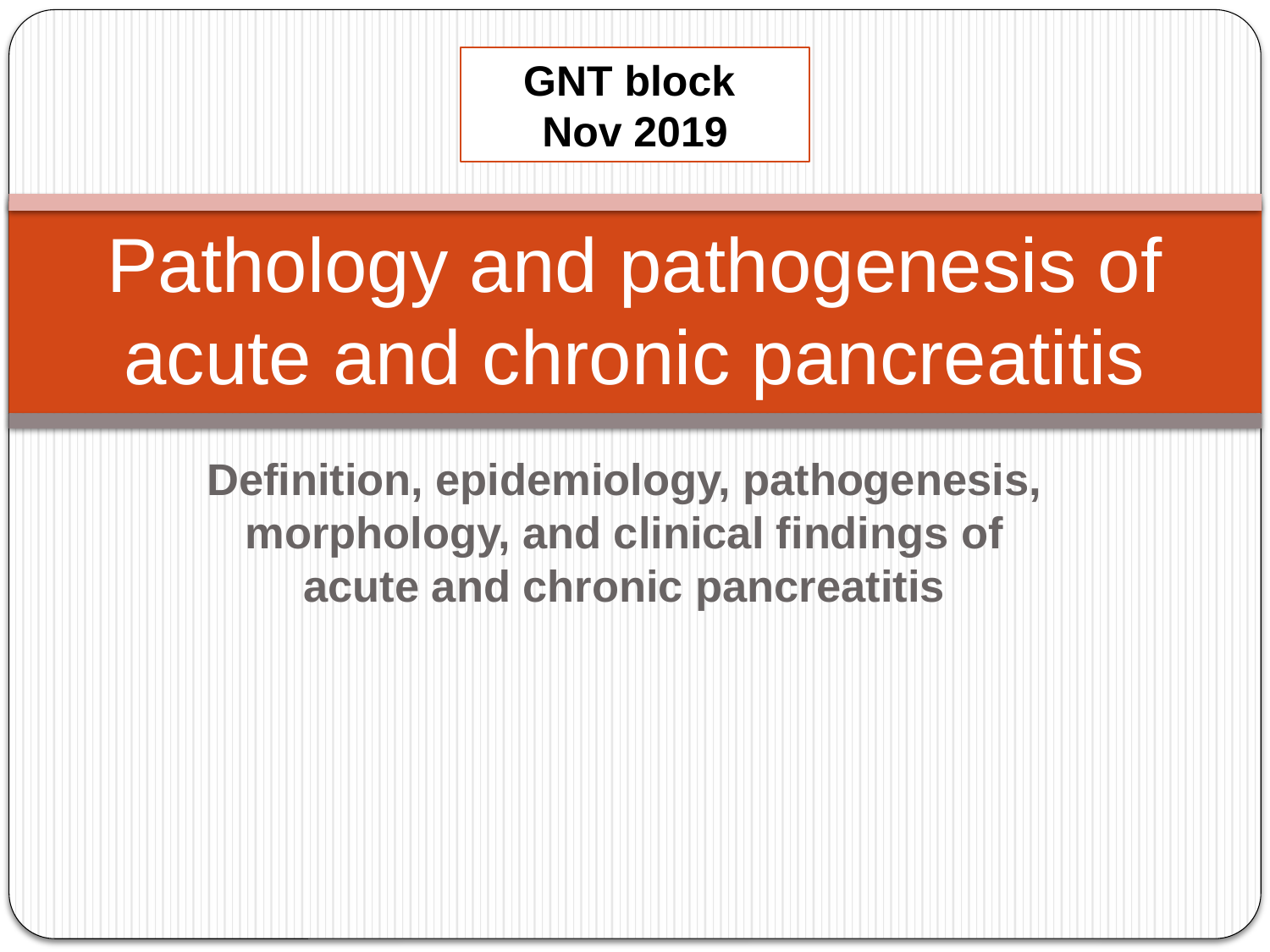

GNT block
Nov 2019
# Pathology and pathogenesis of acute and chronic pancreatitis
Definition, epidemiology, pathogenesis, morphology, and clinical findings of acute and chronic pancreatitis